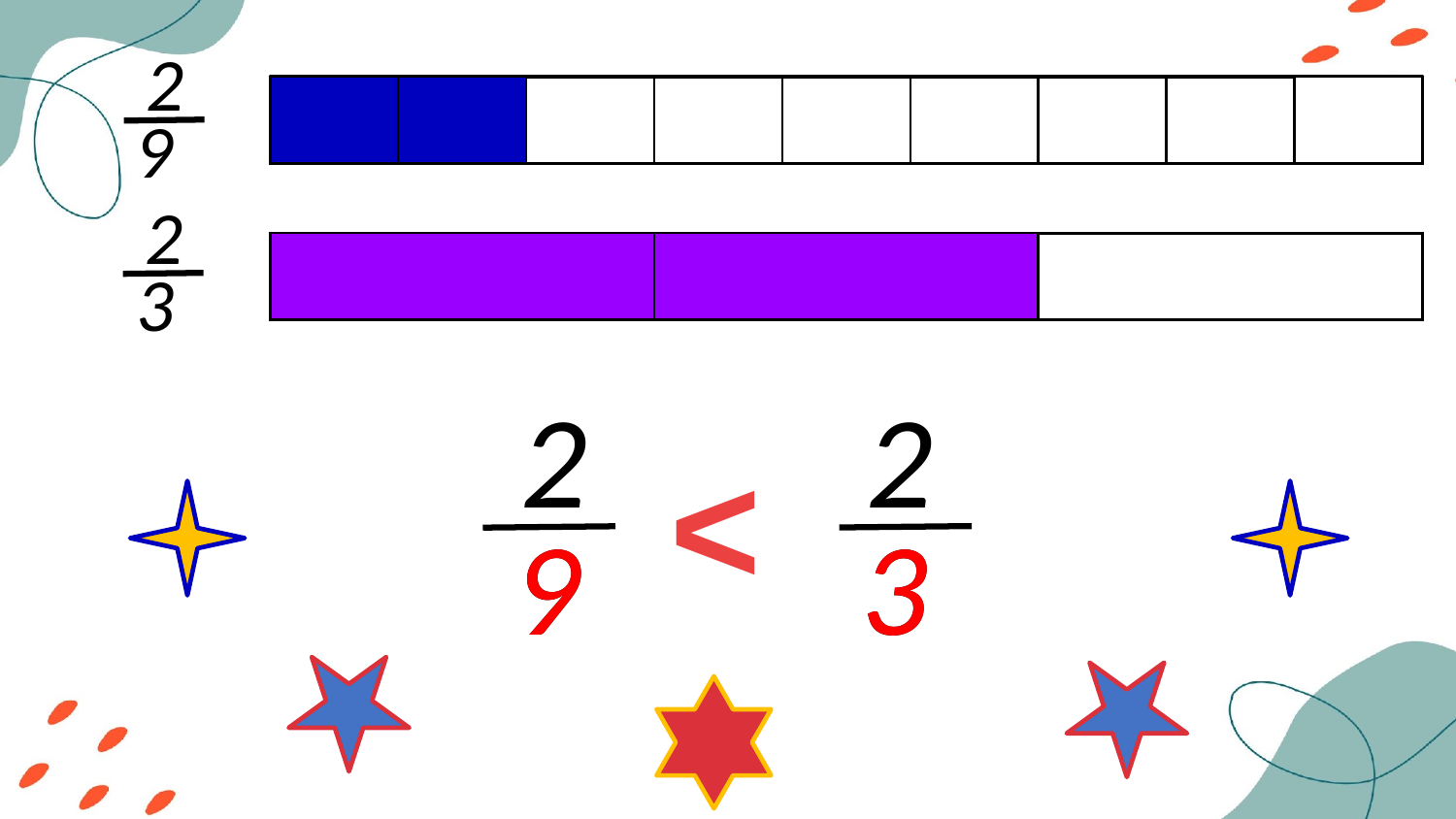

2

|  |  |  |  |  |  |  |  |  |
| --- | --- | --- | --- | --- | --- | --- | --- | --- |
|  |  |  |  |  |  |  |  |  |
| --- | --- | --- | --- | --- | --- | --- | --- | --- |
9
2

|  |  |  |
| --- | --- | --- |
|  |  |  |
| --- | --- | --- |
3
2
2
<

9
3
9
3